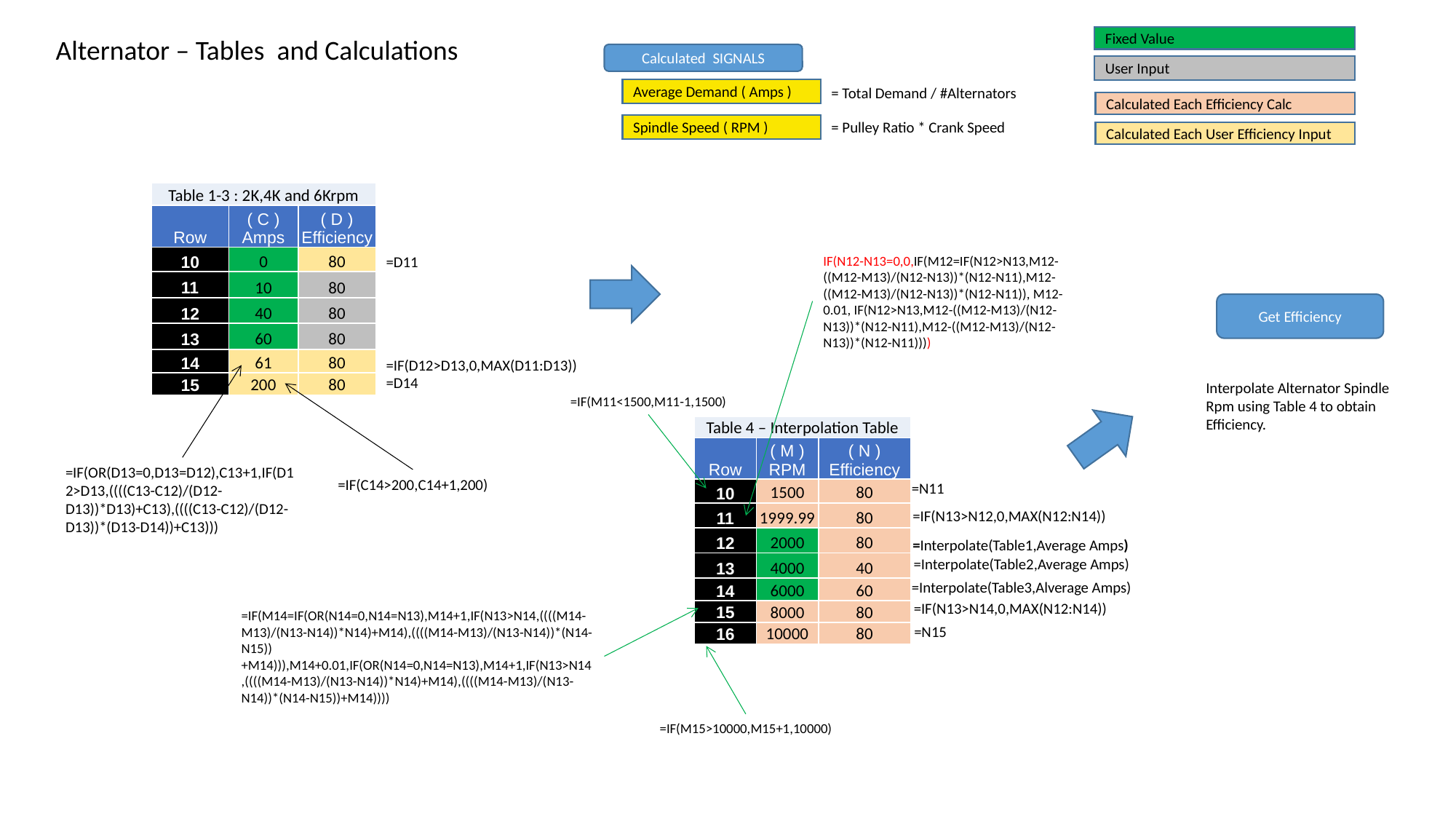

Alternator – Tables  and Calculations
Fixed Value
Calculated  SIGNALS
User Input
= Total Demand / #Alternators
Average Demand ( Amps )
Calculated Each Efficiency Calc
= Pulley Ratio * Crank Speed
Spindle Speed ( RPM )
Calculated Each User Efficiency Input
| Table 1-3 : 2K,4K and 6Krpm |  |  |
| --- | --- | --- |
| Row | ( C ) Amps | ( D ) Efficiency |
| 10 | 0 | 80 |
| 11 | 10 | 80 |
| 12 | 40 | 80 |
| 13 | 60 | 80 |
| 14 | 61 | 80 |
| 15 | 200 | 80 |
=D11
IF(N12-N13=0,0,IF(M12=IF(N12>N13,M12-((M12-M13)/(N12-N13))*(N12-N11),M12-((M12-M13)/(N12-N13))*(N12-N11)), M12-0.01, IF(N12>N13,M12-((M12-M13)/(N12-N13))*(N12-N11),M12-((M12-M13)/(N12-N13))*(N12-N11))))

Get Efficiency
=IF(D12>D13,0,MAX(D11:D13))
=D14
Interpolate Alternator Spindle Rpm using Table 4 to obtain Efficiency.
=IF(M11<1500,M11-1,1500)

| Table 4 – Interpolation Table |  |  |
| --- | --- | --- |
| Row | ( M ) RPM | ( N ) Efficiency |
| 10 | 1500 | 80 |
| 11 | 1999.99 | 80 |
| 12 | 2000 | 80 |
| 13 | 4000 | 40 |
| 14 | 6000 | 60 |
| 15 | 8000 | 80 |
| 16 | 10000 | 80 |
=IF(OR(D13=0,D13=D12),C13+1,IF(D12>D13,((((C13-C12)/(D12-D13))*D13)+C13),((((C13-C12)/(D12-D13))*(D13-D14))+C13)))
=IF(C14>200,C14+1,200)
=N11
=IF(N13>N12,0,MAX(N12:N14))
=Interpolate(Table1,Average Amps)
=Interpolate(Table2,Average Amps)
=Interpolate(Table3,Alverage Amps)
=IF(N13>N14,0,MAX(N12:N14))
=IF(M14=IF(OR(N14=0,N14=N13),M14+1,IF(N13>N14,((((M14-M13)/(N13-N14))*N14)+M14),((((M14-M13)/(N13-N14))*(N14-N15))+M14))),M14+0.01,IF(OR(N14=0,N14=N13),M14+1,IF(N13>N14,((((M14-M13)/(N13-N14))*N14)+M14),((((M14-M13)/(N13-N14))*(N14-N15))+M14))))
=N15
=IF(M15>10000,M15+1,10000)